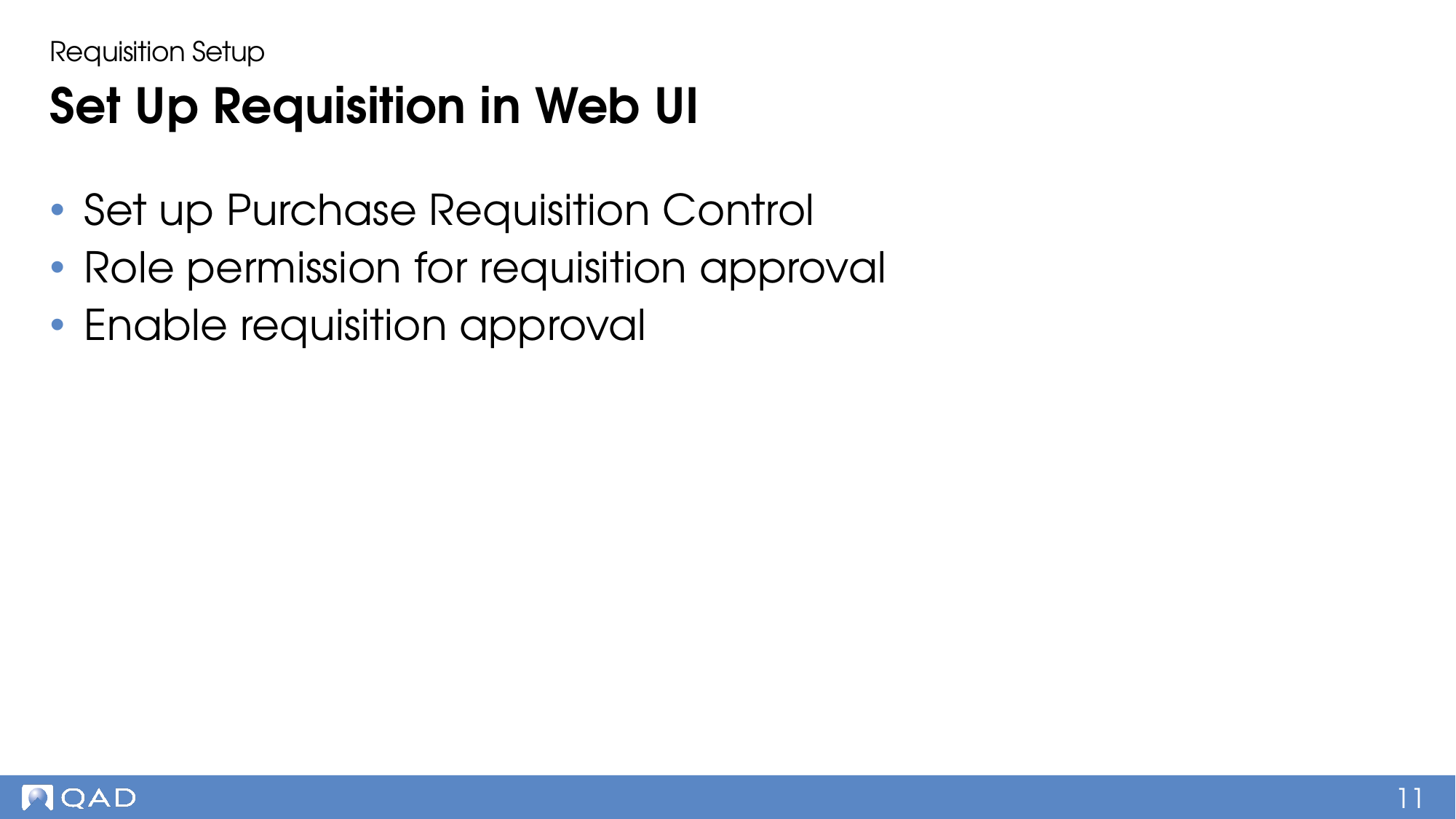

Requisition Setup
# Set Up Requisition in Web UI
Set up Purchase Requisition Control
Role permission for requisition approval
Enable requisition approval

11